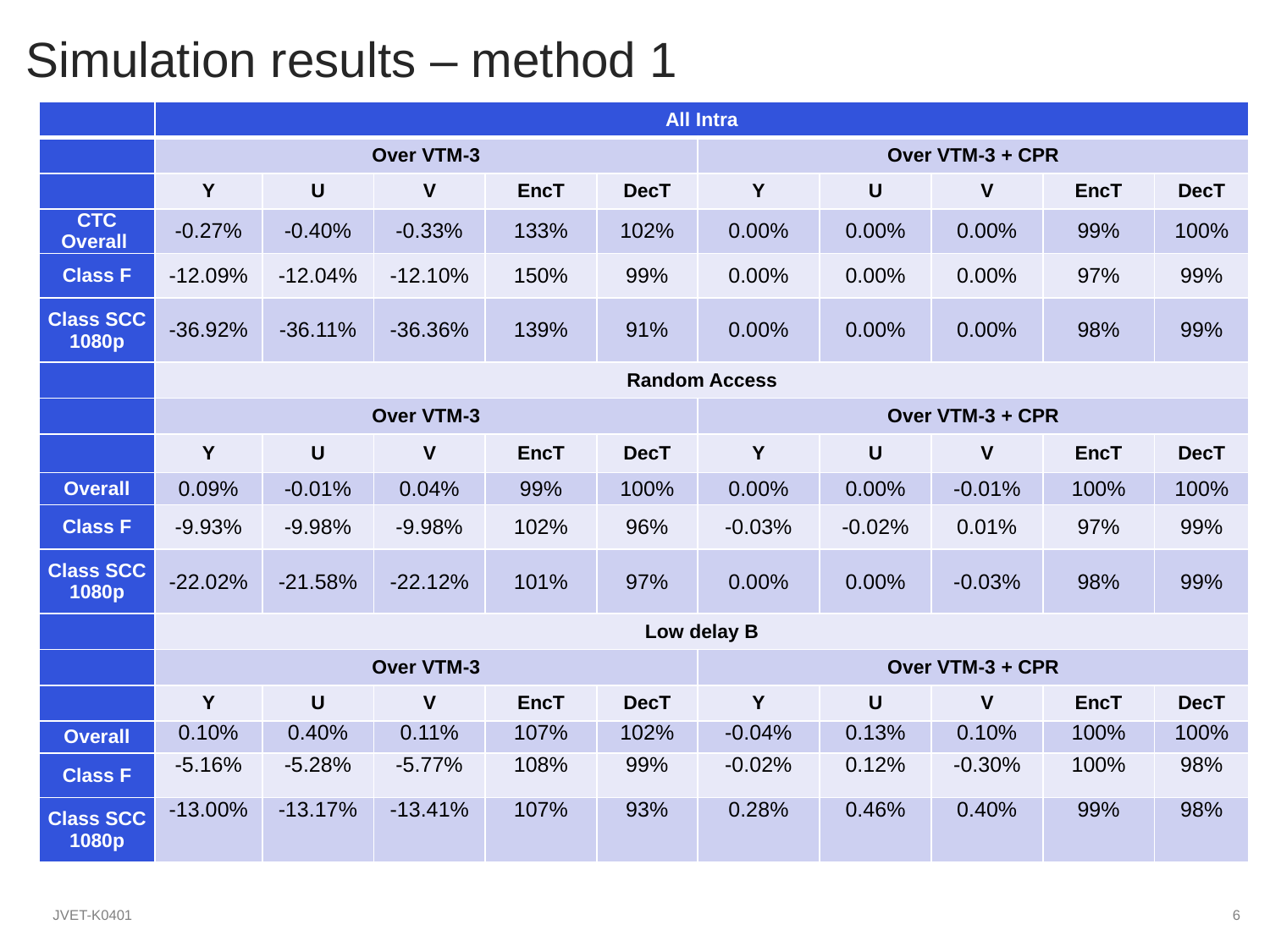

# Simulation results – method 1
|  | All Intra |  |  |  |  |  |  |  |  |  |
| --- | --- | --- | --- | --- | --- | --- | --- | --- | --- | --- |
|  | Over VTM-3 |  |  |  |  | Over VTM-3 + CPR |  |  |  |  |
|  | Y | U | V | EncT | DecT | Y | U | V | EncT | DecT |
| CTC Overall | -0.27% | -0.40% | -0.33% | 133% | 102% | 0.00% | 0.00% | 0.00% | 99% | 100% |
| Class F | -12.09% | -12.04% | -12.10% | 150% | 99% | 0.00% | 0.00% | 0.00% | 97% | 99% |
| Class SCC 1080p | -36.92% | -36.11% | -36.36% | 139% | 91% | 0.00% | 0.00% | 0.00% | 98% | 99% |
|  | Random Access |  |  |  |  |  |  |  |  |  |
|  | Over VTM-3 |  |  |  |  | Over VTM-3 + CPR |  |  |  |  |
|  | Y | U | V | EncT | DecT | Y | U | V | EncT | DecT |
| Overall | 0.09% | -0.01% | 0.04% | 99% | 100% | 0.00% | 0.00% | -0.01% | 100% | 100% |
| Class F | -9.93% | -9.98% | -9.98% | 102% | 96% | -0.03% | -0.02% | 0.01% | 97% | 99% |
| Class SCC 1080p | -22.02% | -21.58% | -22.12% | 101% | 97% | 0.00% | 0.00% | -0.03% | 98% | 99% |
|  | Low delay B |  |  |  |  |  |  |  |  |  |
|  | Over VTM-3 |  |  |  |  | Over VTM-3 + CPR |  |  |  |  |
|  | Y | U | V | EncT | DecT | Y | U | V | EncT | DecT |
| Overall | 0.10% | 0.40% | 0.11% | 107% | 102% | -0.04% | 0.13% | 0.10% | 100% | 100% |
| Class F | -5.16% | -5.28% | -5.77% | 108% | 99% | -0.02% | 0.12% | -0.30% | 100% | 98% |
| Class SCC 1080p | -13.00% | -13.17% | -13.41% | 107% | 93% | 0.28% | 0.46% | 0.40% | 99% | 98% |
JVET-K0401